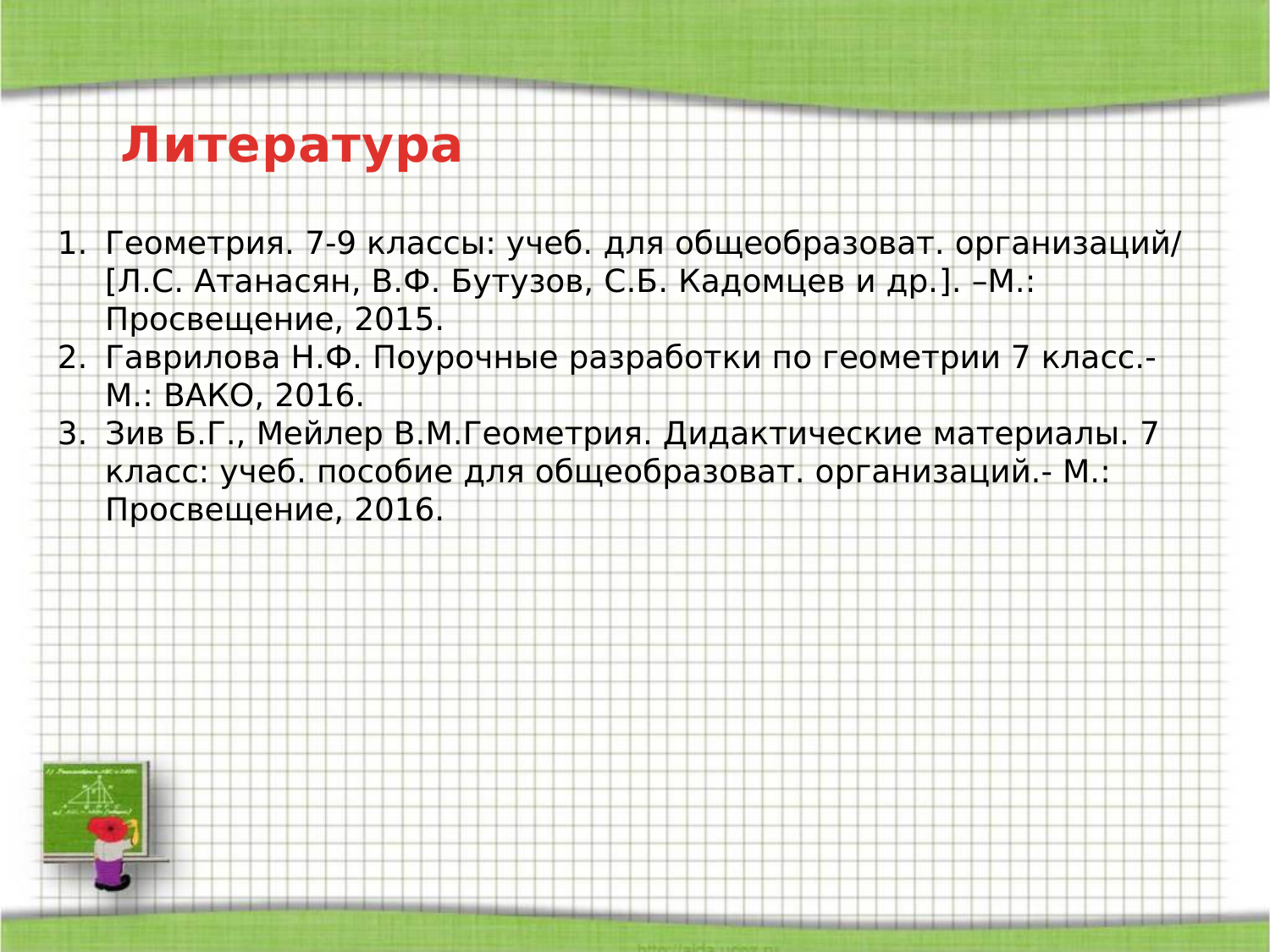

Литература
Геометрия. 7-9 классы: учеб. для общеобразоват. организаций/ [Л.С. Атанасян, В.Ф. Бутузов, С.Б. Кадомцев и др.]. –М.: Просвещение, 2015.
Гаврилова Н.Ф. Поурочные разработки по геометрии 7 класс.- М.: ВАКО, 2016.
Зив Б.Г., Мейлер В.М.Геометрия. Дидактические материалы. 7 класс: учеб. пособие для общеобразоват. организаций.- М.: Просвещение, 2016.